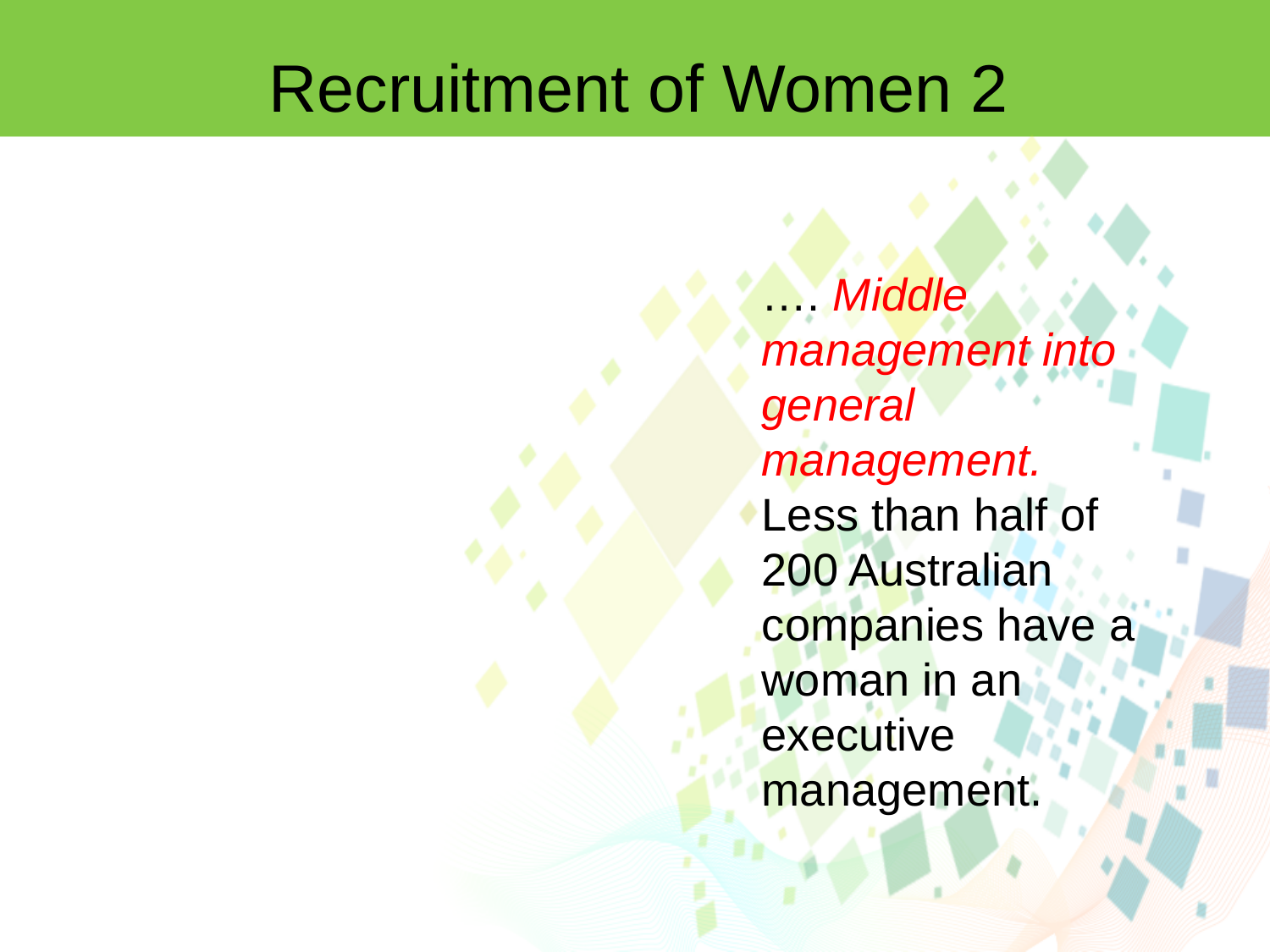

Recruitment of Women 2
…. Middle management into general management. Less than half of 200 Australian companies have a woman in an executive management.